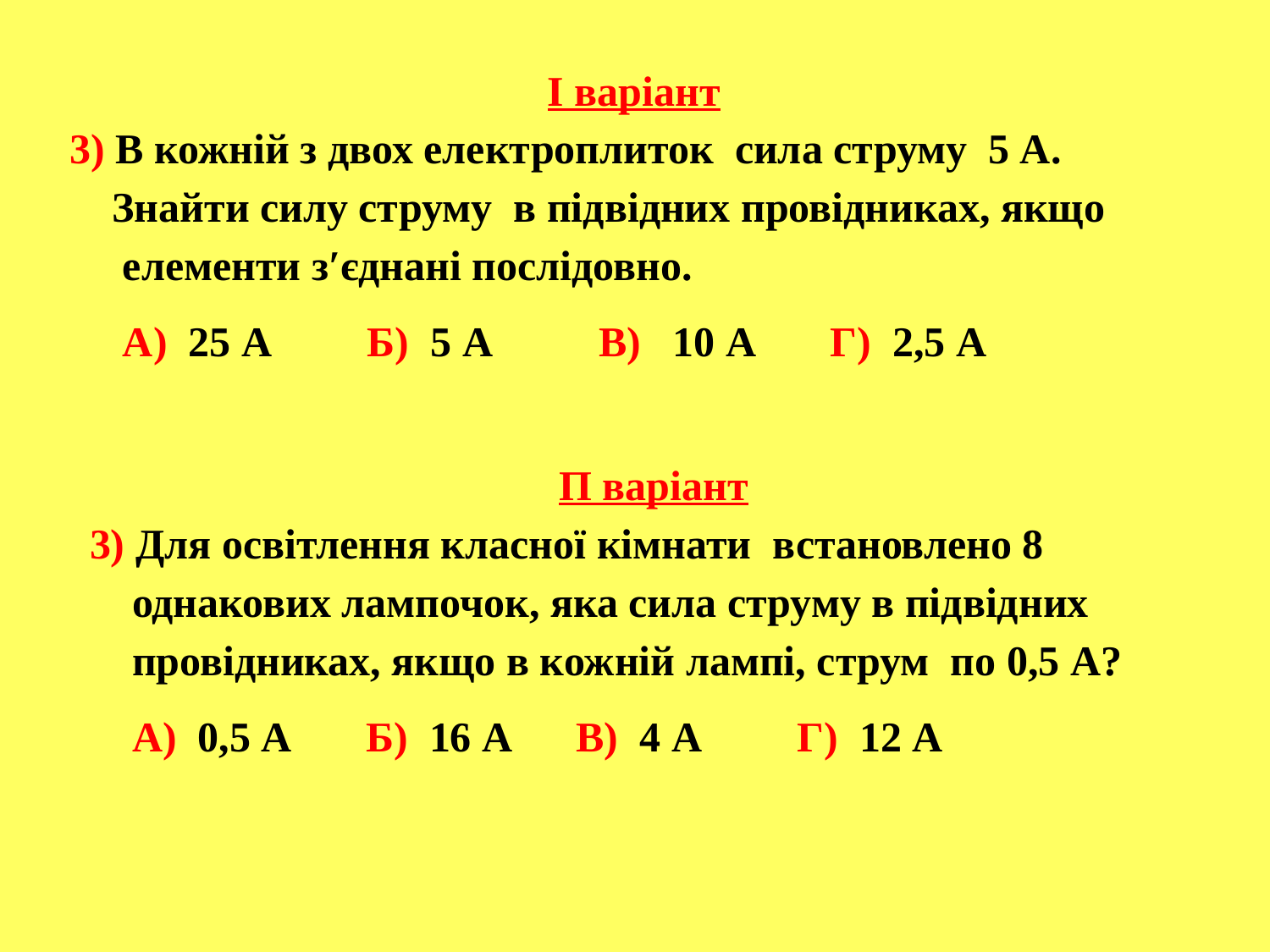

І варіант
3) В кожній з двох електроплиток  сила струму  5 А.
    Знайти силу струму  в підвідних провідниках, якщо
     елементи з′єднані послідовно.
     А)  25 А         Б)  5 А          В)   10 А       Г)  2,5 А
П варіант
3) Для освітлення класної кімнати  встановлено 8
    однакових лампочок, яка сила струму в підвідних
    провідниках, якщо в кожній лампі, струм  по 0,5 А?
    А)  0,5 А       Б)  16 А      В)  4 А         Г)  12 А